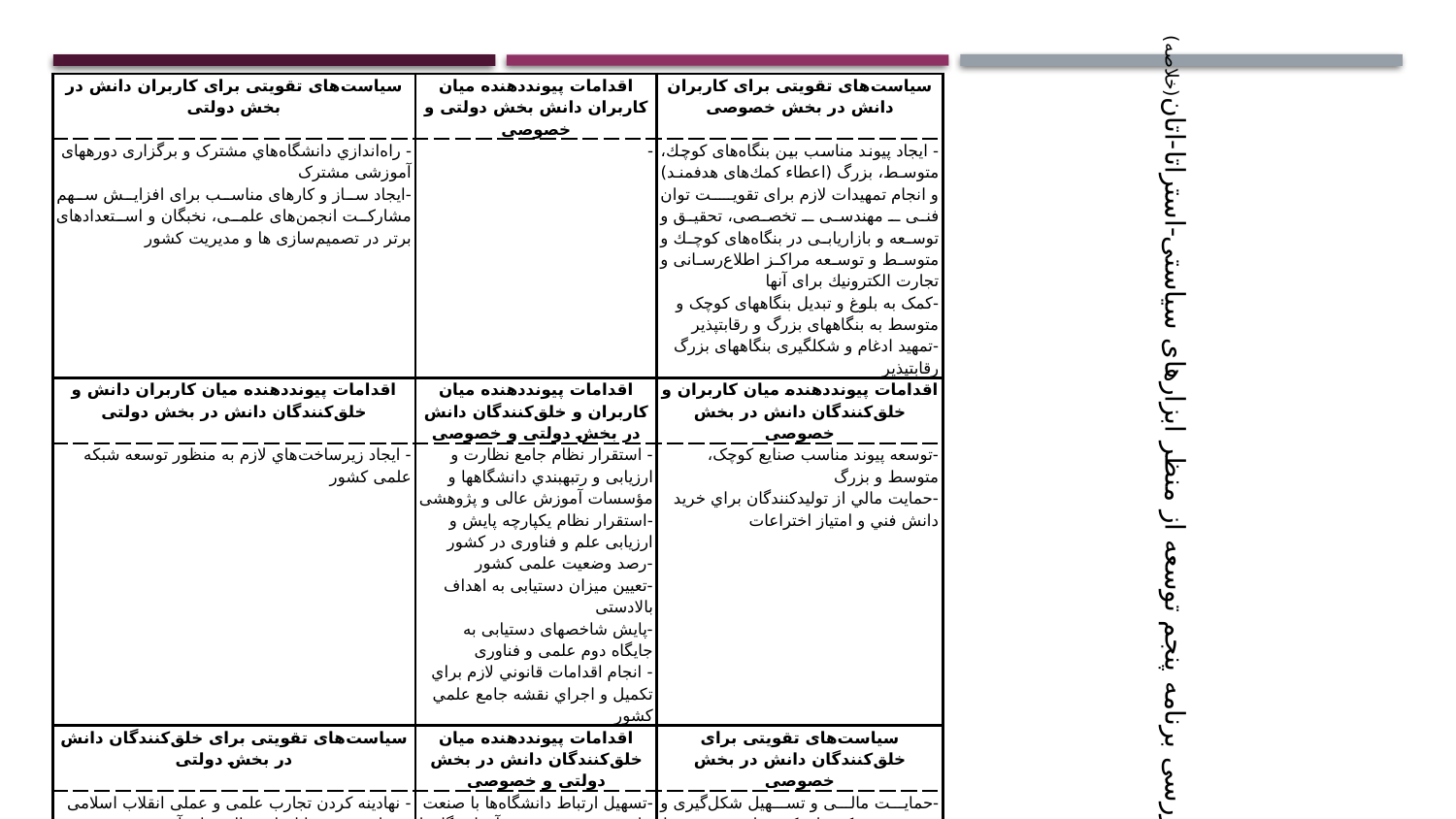

| سیاست‌‌های تقویتی برای کاربران دانش در بخش دولتی | اقدامات پیونددهنده میان کاربران دانش بخش دولتی و خصوصی | سیاست‌های تقویتی برای کاربران دانش در بخش خصوصی |
| --- | --- | --- |
| - راه‌اندازي دانشگاه‌هاي مشترک و برگزاری دوره­های آموزشی مشترک -ایجاد ساز و كارهای مناسب برای افزایش سهم مشاركت انجمن‌های علمی، نخبگان و استعدادهای برتر در تصمیم‌سازی ها و مدیریت كشور | - | - ایجاد پیوند مناسب بین بنگاه‌های كوچك، متوسط، بزرگ (اعطاء كمك‌های هدفمند) و انجام تمهیدات لازم برای تقویت توان فنی ـ مهندسی ـ تخصصی، تحقیق و توسعه و بازاریابی در بنگاه‌های كوچك و متوسط و توسعه مراكز اطلاع‌رسانی و تجارت الكترونیك برای آنها -کمک به بلوغ و تبدیل بنگاه­های کوچک و متوسط به بنگاه­های بزرگ و رقابت­پذیر -تمهید ادغام و شکل­گیری بنگاه­های بزرگ رقابت­پذیر |
| اقدامات پیونددهنده میان کاربران دانش و خلق‌کنندگان دانش در بخش دولتی | اقدامات پیونددهنده میان کاربران و خلق‌کنندگان دانش در بخش دولتی و خصوصی | اقدامات پیونددهنده میان کاربران و خلق‌کنندگان دانش در بخش خصوصی |
| - ایجاد زیرساخت‌هاي لازم به منظور توسعه شبکه علمی کشور | - استقرار نظام جامع نظارت و ارزیابی و رتبه­بندي دانشگاهها و مؤسسات آموزش عالی و پژوهشی -استقرار نظام یکپارچه پایش و ارزیابی علم و فناوری در کشور -رصد وضعیت علمی کشور -تعیین میزان دستیابی به اهداف بالادستی -پایش شاخص­های دستیابی به جایگاه دوم علمی و فناوری - انجام اقدامات قانوني لازم براي تکميل و اجراي نقشه جامع علمي کشور | -توسعه پيوند مناسب صنايع کوچک، متوسط و بزرگ -حمايت مالي از توليدکنندگان براي خريد دانش فني و امتياز اختراعات |
| سیاست‌های تقویتی برای خلق‌کنندگان دانش در بخش دولتی | اقدامات پیونددهنده میان خلق‌کنندگان دانش در بخش دولتی و خصوصی | سیاست‌های تقویتی برای خلق‌کنندگان دانش در بخش خصوصی |
| - نهادینه کردن تجارب علمی و عملی انقلاب اسلامی و دفاع مقدس با انجام فعالیت‌هاي آموزشی، پژوهشی و نظریه‌پردازي در حوزه‌هاي مرتبط - همکاري با حوزه­هاي علمیه و بهره­مندي از ظرفیتهاي حوزه در عرصه­هاي مختلف - گسترش کرسی‌هاي نظریه­پردازي، نقد و آزاداندیشی، انجام مطالعات میان رشته­اي، توسعه قطب‌هاي علمی و علم بومی با تأکید بر علوم انسانی با همکاري شوراي عالی حوزه علمیه و دفتر تبلیغات اسلامی حوزه علمیه قم -ايجاد مراکز تحقيقاتي و فناوري پيشرفته علوم و فنون -تجهيزآزمايشگاه کاربردي در دانشگاه - | -تسهيل ارتباط دانشگاه‌ها با صنعت -تامين نيروي پژوهشي آزمايشگاه‌ها از ساير بخش‌ها -دستگاه‌های اجرائی و شركت­ها می‌توانند بخشی از اعتبارات پژوهشی خود را از طریق این آزمایشگاه ها هزینه نمایند. -حمایت مالی از پژوهش‌های تقاضا محور مشترك با دانشگاه ها و مؤسسات آموزش عالی، پژوهشی و فناوری | -حمایت مالی و تسهیل شكل‌گیری و توسعه شركت‌های كوچك و متوسط خصوصی و تعاونی که در زمینه تجاری سازی دانش و فناوری به ویژه در تولید محصولات مبتنی بر فناوری­های پیشرفته و صادرات خدمات فنی و مهندسی فعالیت می­کنند. -حمايت مالي از ايجاد و توسعه بورس ايده و بازارفناوري -رفع دغدغه خطرپذيري مالي در انجام مراحل پژوهشي و امور نوآورانه |
بررسی برنامه پنجم توسعه از منظر ابزارهای سیاستی-استراتا-اتان(خلاصه)